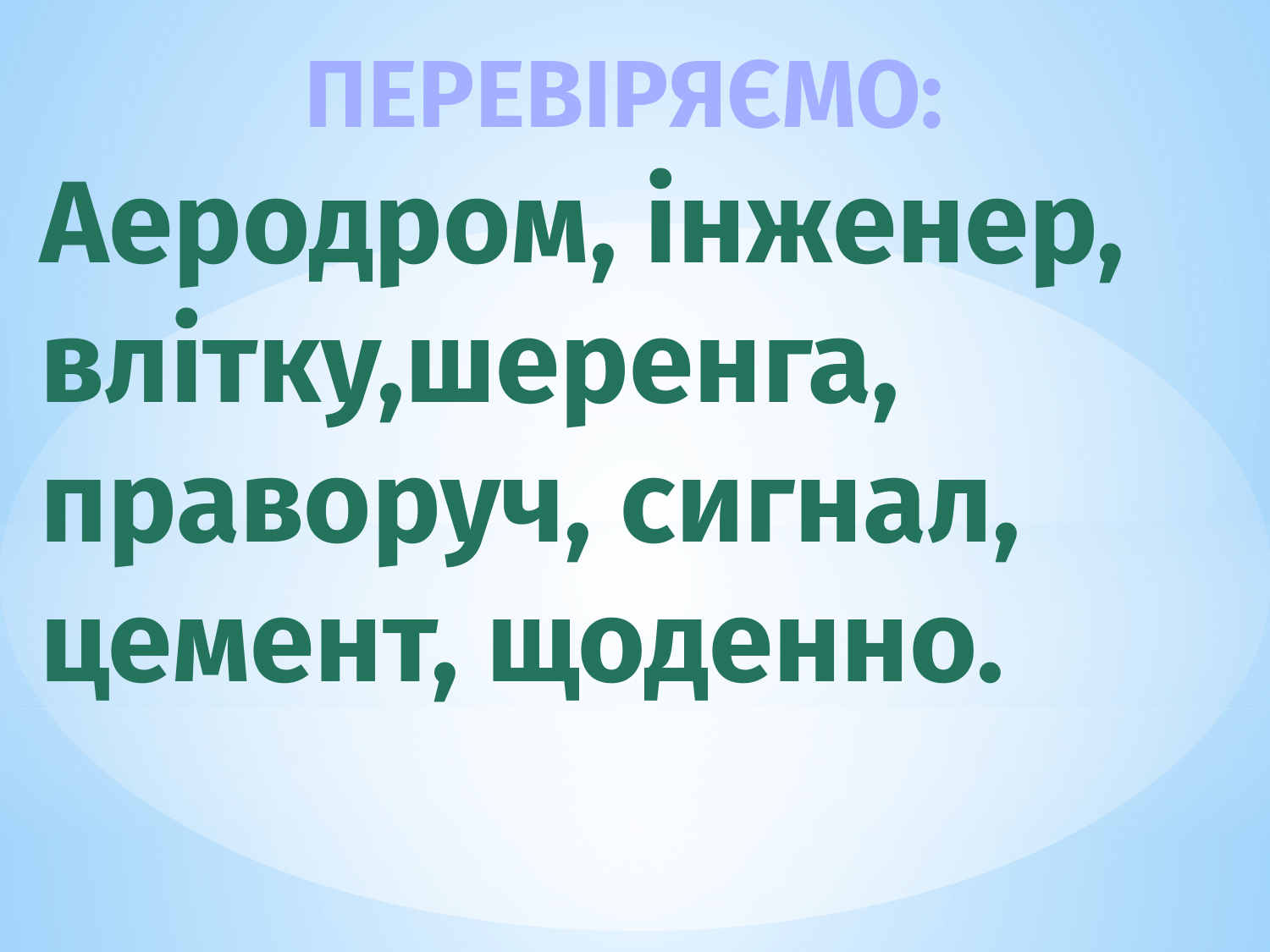

ПЕРЕВІРЯЄМО:
 Аеродром, інженер,
 влітку,шеренга,
 праворуч, сигнал,
 цемент, щоденно.